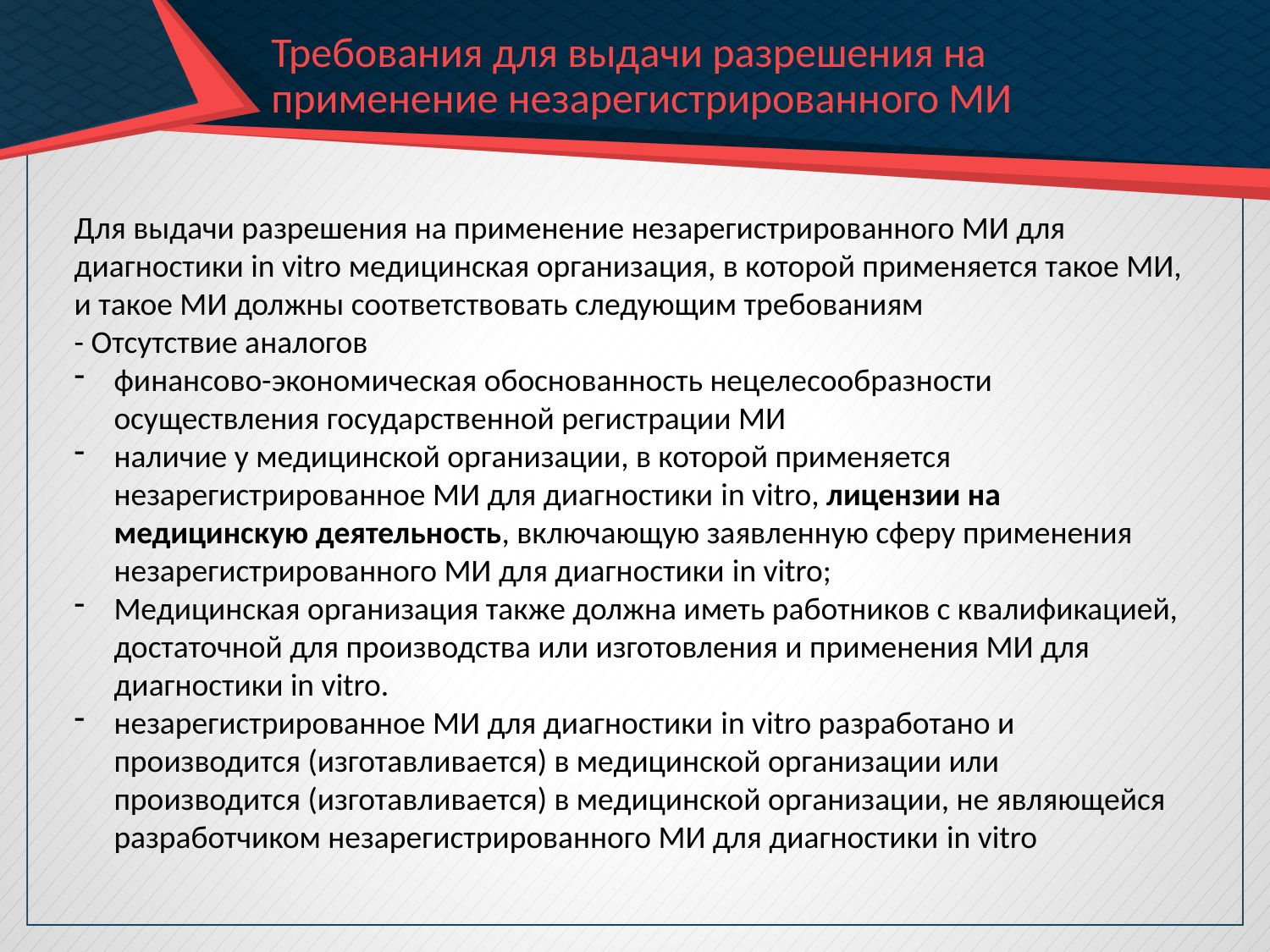

# Требования для выдачи разрешения на применение незарегистрированного МИ
Для выдачи разрешения на применение незарегистрированного МИ для диагностики in vitro медицинская организация, в которой применяется такое МИ, и такое МИ должны соответствовать следующим требованиям
- Отсутствие аналогов
финансово-экономическая обоснованность нецелесообразности осуществления государственной регистрации МИ
наличие у медицинской организации, в которой применяется незарегистрированное МИ для диагностики in vitro, лицензии на медицинскую деятельность, включающую заявленную сферу применения незарегистрированного МИ для диагностики in vitro;
Медицинская организация также должна иметь работников с квалификацией, достаточной для производства или изготовления и применения МИ для диагностики in vitro.
незарегистрированное МИ для диагностики in vitro разработано и производится (изготавливается) в медицинской организации или производится (изготавливается) в медицинской организации, не являющейся разработчиком незарегистрированного МИ для диагностики in vitro